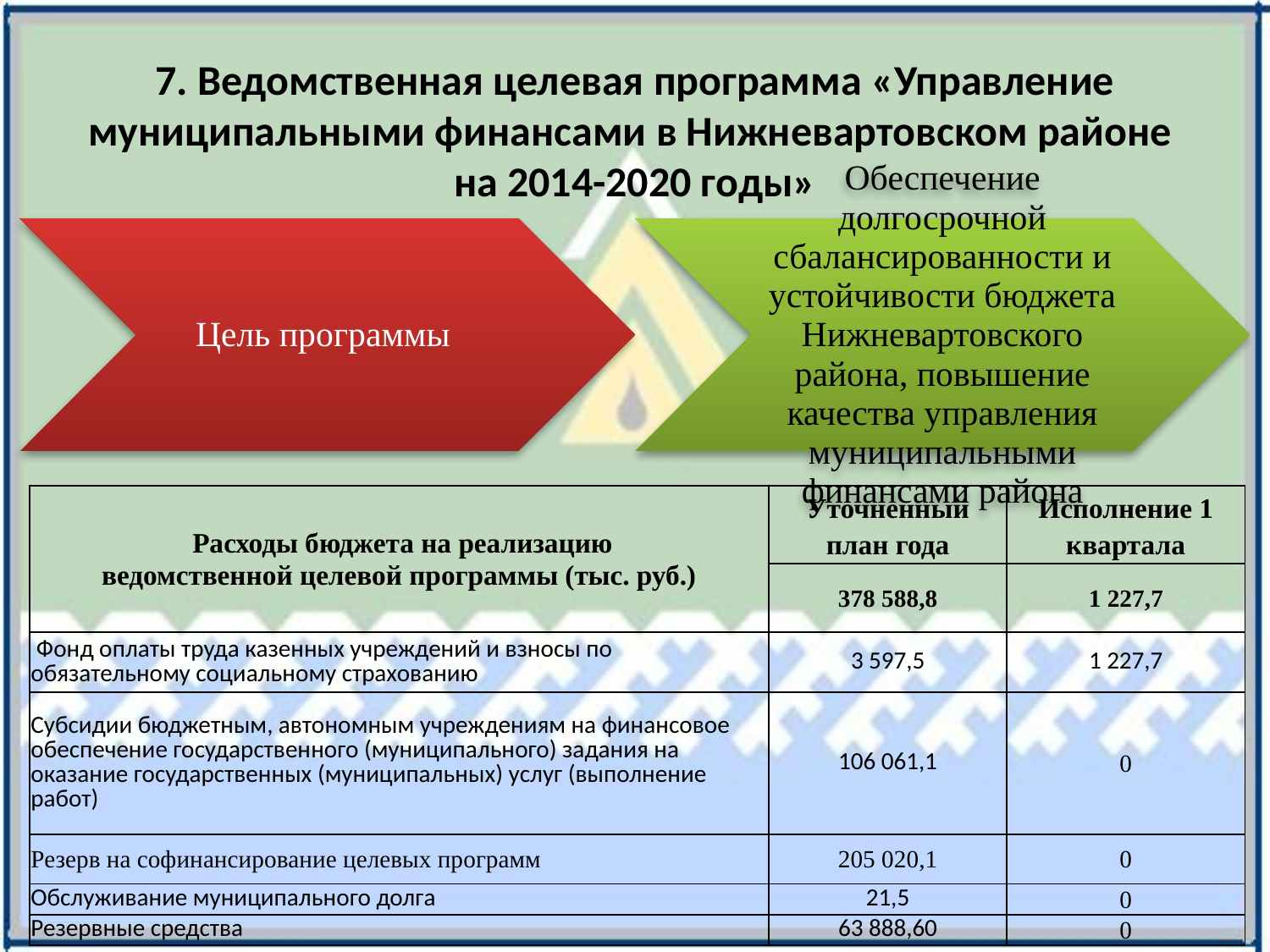

7. Ведомственная целевая программа «Управление муниципальными финансами в Нижневартовском районе
на 2014-2020 годы»
Цель программы
| Расходы бюджета на реализацию ведомственной целевой программы (тыс. руб.) | Уточненный план года | Исполнение 1 квартала |
| --- | --- | --- |
|  | 378 588,8 | 1 227,7 |
| Фонд оплаты труда казенных учреждений и взносы по обязательному социальному страхованию | 3 597,5 | 1 227,7 |
| Субсидии бюджетным, автономным учреждениям на финансовое обеспечение государственного (муниципального) задания на оказание государственных (муниципальных) услуг (выполнение работ) | 106 061,1 | 0 |
| Резерв на софинансирование целевых программ | 205 020,1 | 0 |
| Обслуживание муниципального долга | 21,5 | 0 |
| Резервные средства | 63 888,60 | 0 |